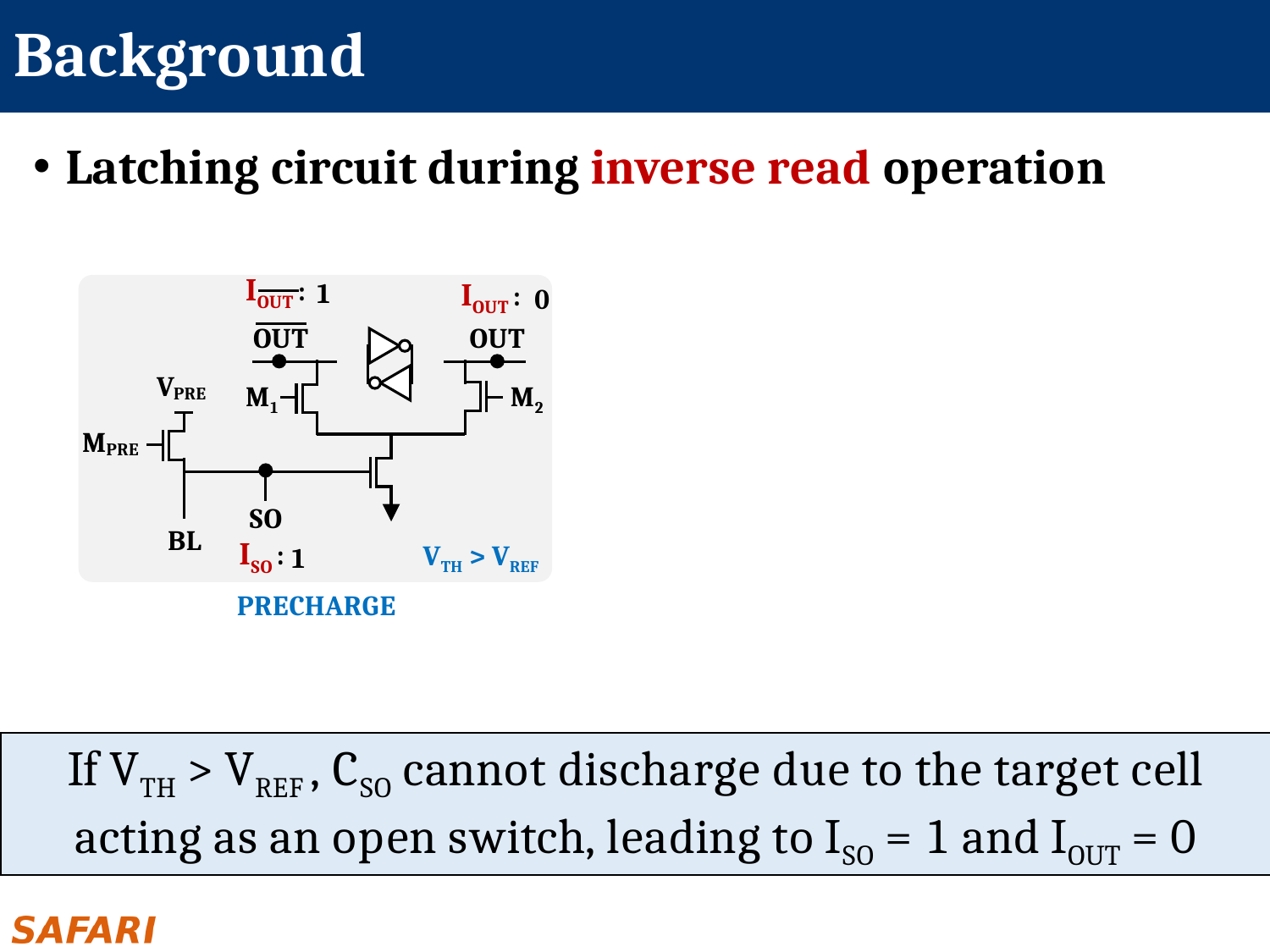

# Background
Latching circuit during inverse read operation

 0
        IOUT :
 1
        IOUT :

         IOUT :
 1

        IOUT :

 0

OUT
OUT
OUT
OUT

V
PRE

V
PRE

M1
M2
M1
M2
M
PRE
M
PRE

SO
SO
BL
BL
         ISO :
 1
         ISO :
 1
VTH > VREF

VTH > VREF

EVALUATION
PRECHARGE
If VTH > VREF , CSO cannot discharge due to the target cell acting as an open switch, leading to ISO = 1 and IOUT = 0